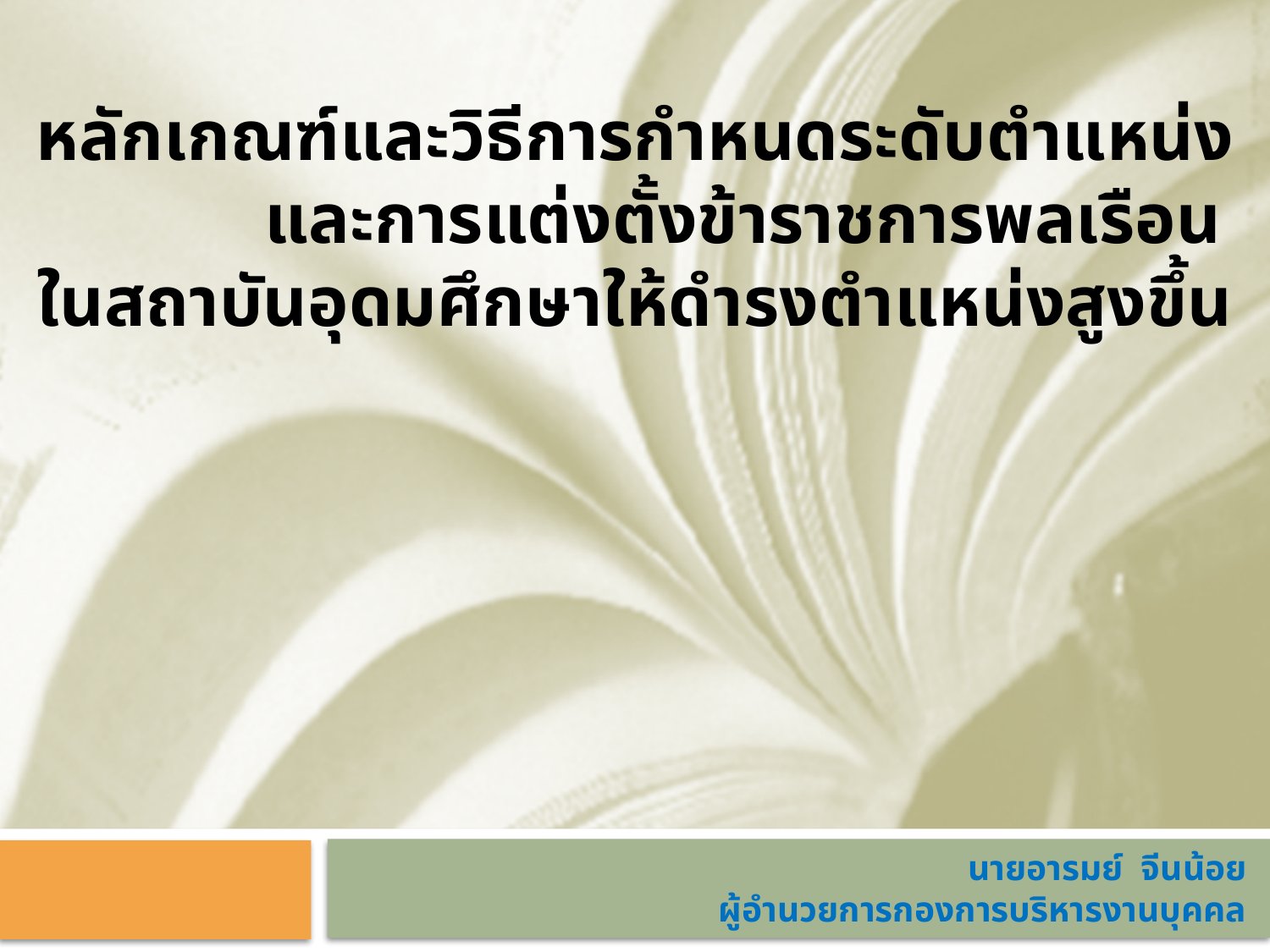

# หลักเกณฑ์และวิธีการกำหนดระดับตำแหน่ง             และการแต่งตั้งข้าราชการพลเรือน ในสถาบันอุดมศึกษาให้ดำรงตำแหน่งสูงขึ้น
นายอารมย์  จีนน้อย
ผู้อำนวยการกองการบริหารงานบุคคล